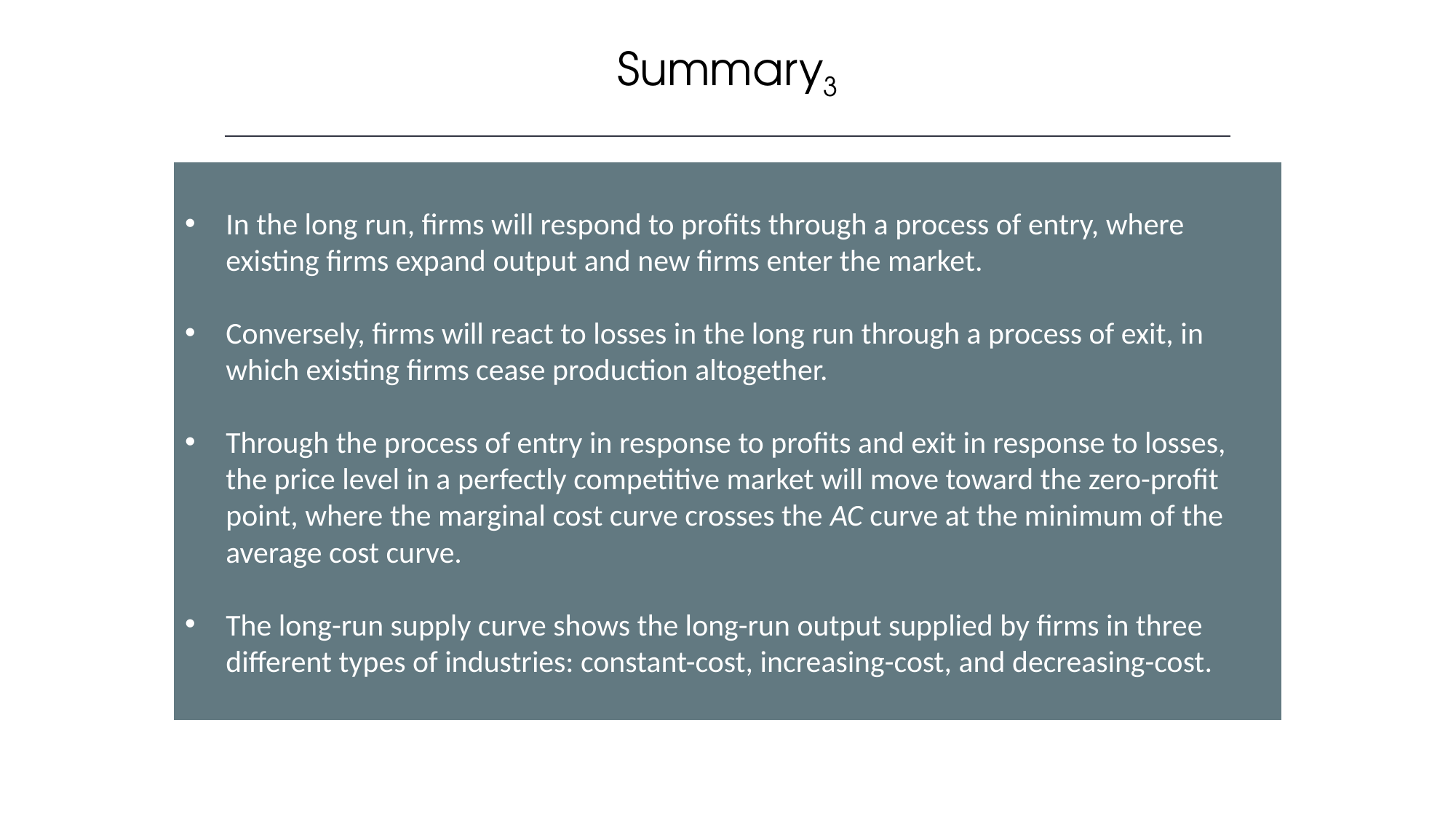

Summary3

In the long run, firms will respond to profits through a process of entry, where existing firms expand output and new firms enter the market.

Conversely, firms will react to losses in the long run through a process of exit, in which existing firms cease production altogether.

Through the process of entry in response to profits and exit in response to losses, the price level in a perfectly competitive market will move toward the zero-profit point, where the marginal cost curve crosses the AC curve at the minimum of the average cost curve.

The long-run supply curve shows the long-run output supplied by firms in three different types of industries: constant-cost, increasing-cost, and decreasing-cost.